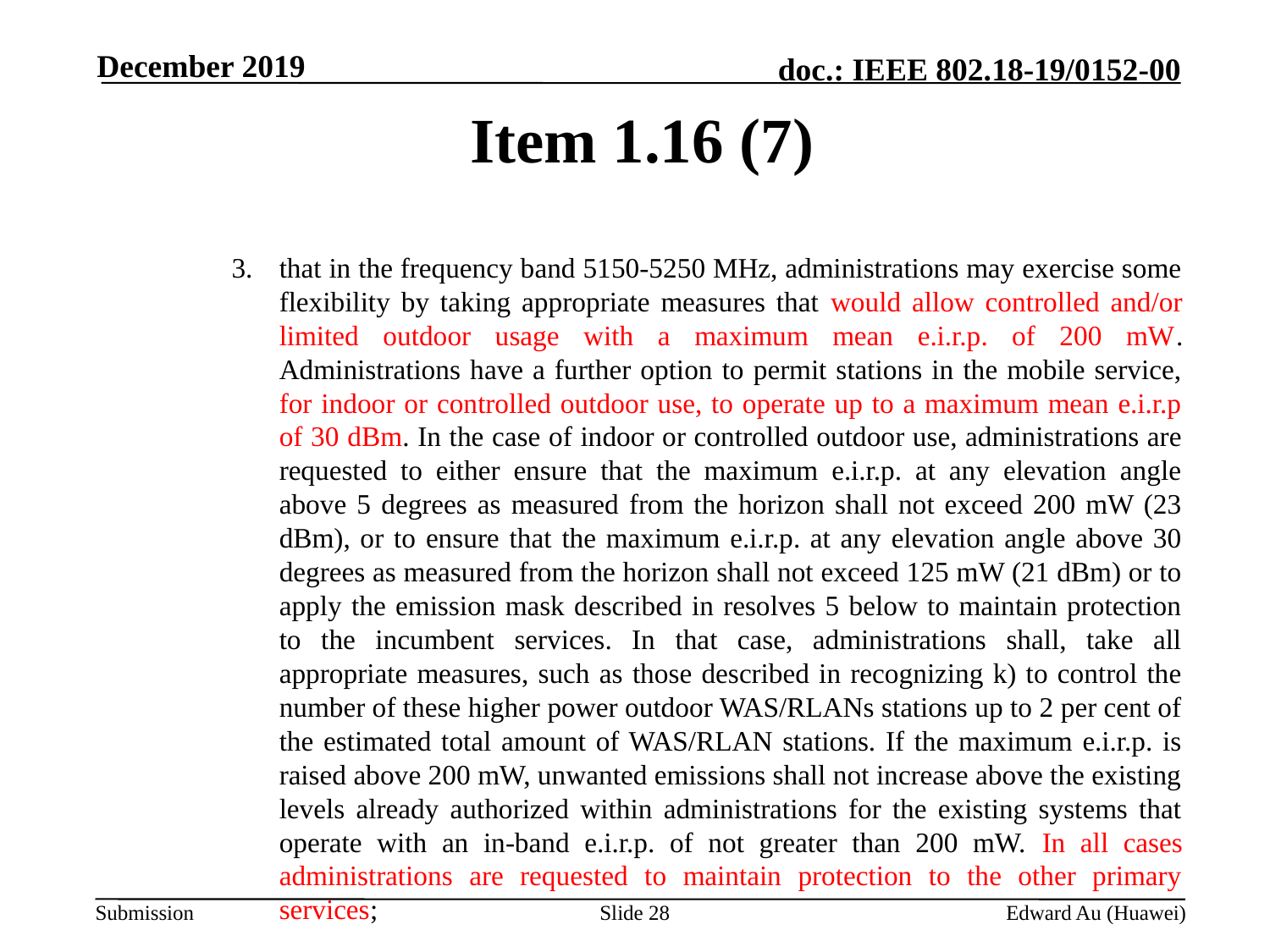

December 2019
# Item 1.16 (7)
that in the frequency band 5150-5250 MHz, administrations may exercise some flexibility by taking appropriate measures that would allow controlled and/or limited outdoor usage with a maximum mean e.i.r.p. of 200 mW. Administrations have a further option to permit stations in the mobile service, for indoor or controlled outdoor use, to operate up to a maximum mean e.i.r.p of 30 dBm. In the case of indoor or controlled outdoor use, administrations are requested to either ensure that the maximum e.i.r.p. at any elevation angle above 5 degrees as measured from the horizon shall not exceed 200 mW (23 dBm), or to ensure that the maximum e.i.r.p. at any elevation angle above 30 degrees as measured from the horizon shall not exceed 125 mW (21 dBm) or to apply the emission mask described in resolves 5 below to maintain protection to the incumbent services. In that case, administrations shall, take all appropriate measures, such as those described in recognizing k) to control the number of these higher power outdoor WAS/RLANs stations up to 2 per cent of the estimated total amount of WAS/RLAN stations. If the maximum e.i.r.p. is raised above 200 mW, unwanted emissions shall not increase above the existing levels already authorized within administrations for the existing systems that operate with an in-band e.i.r.p. of not greater than 200 mW. In all cases administrations are requested to maintain protection to the other primary services;
Slide 28
Edward Au (Huawei)